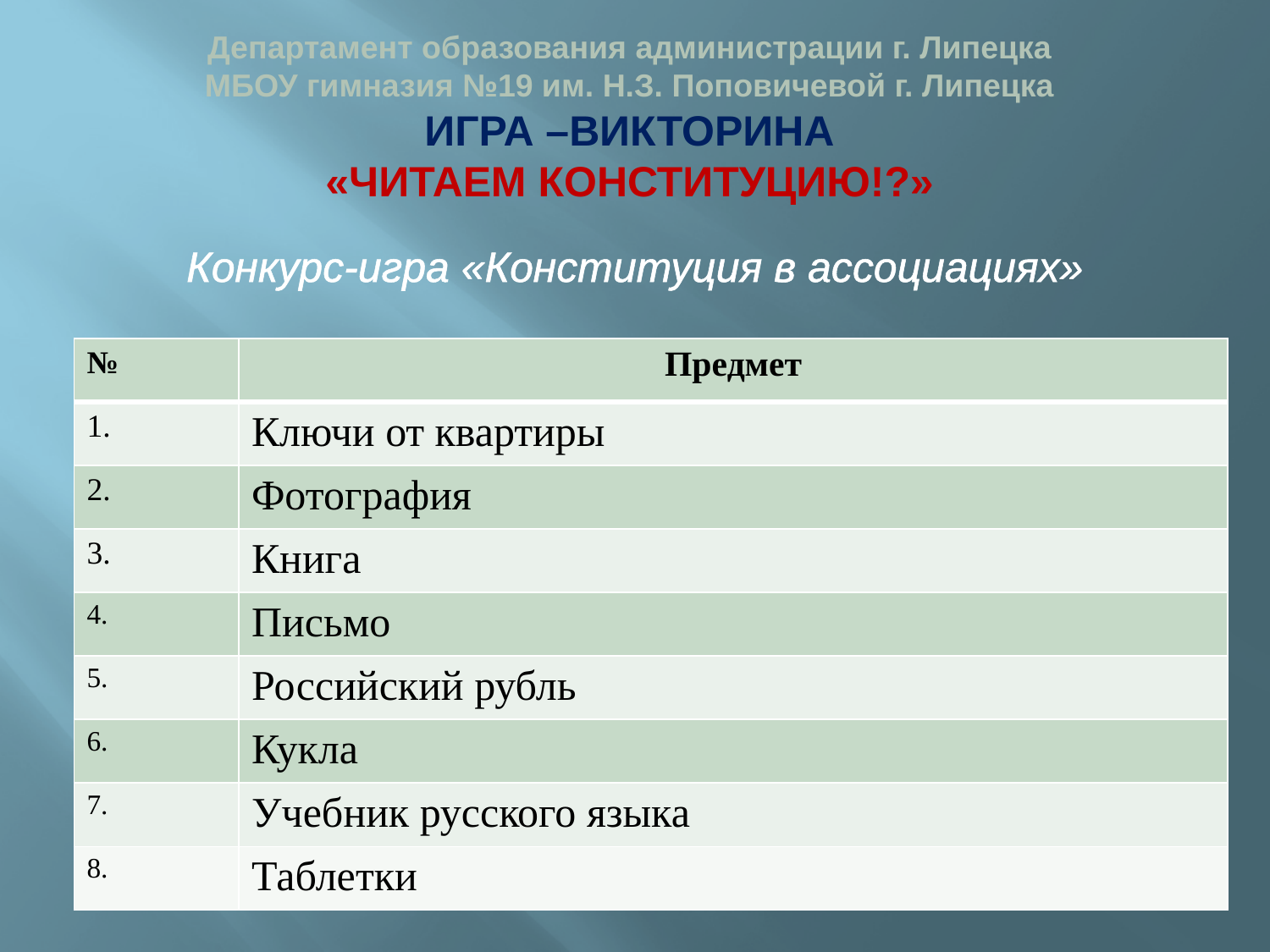

Департамент образования администрации г. Липецка
МБОУ гимназия №19 им. Н.З. Поповичевой г. Липецка
ИГРА –ВИКТОРИНА
«ЧИТАЕМ КОНСТИТУЦИЮ!?»
Конкурс-игра «Конституция в ассоциациях»

| № | Предмет |
| --- | --- |
| 1. | Ключи от квартиры |
| 2. | Фотография |
| 3. | Книга |
| 4. | Письмо |
| 5. | Российский рубль |
| 6. | Кукла |
| 7. | Учебник русского языка |
| 8. | Таблетки |